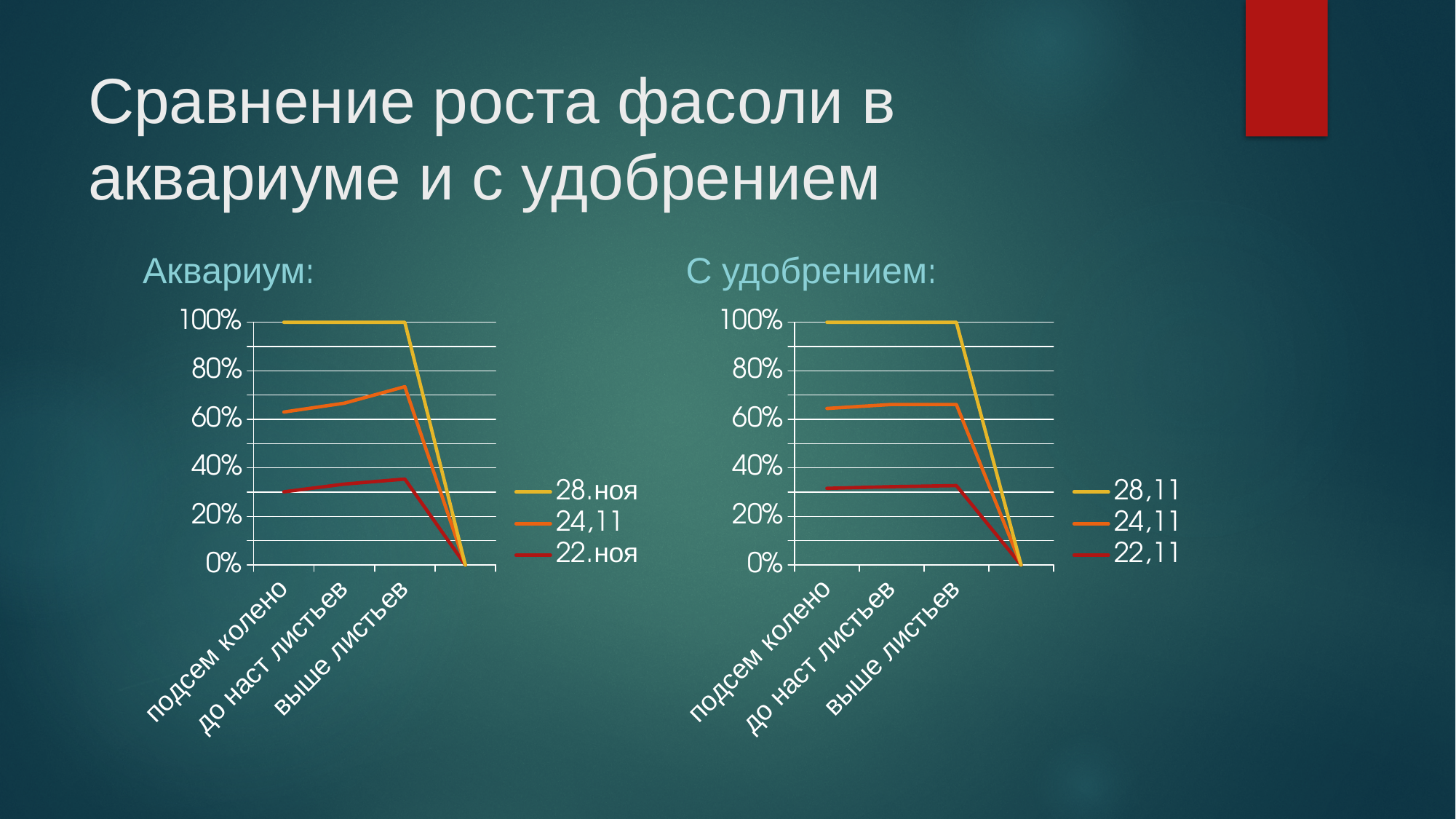

# Сравнение роста фасоли в аквариуме и с удобрением
Аквариум:
С удобрением:

### Chart

| Category | 22.ноя | 24,11 | 28.ноя |
|---|---|---|---|
| подсем колено | 11.0 | 12.0 | 13.5 |
| до наст листьев | 9.0 | 9.0 | 9.0 |
| выше листьев | 4.0 | 4.3 | 3.0 |

### Chart

| Category | 22,11 | 24,11 | 28,11 |
|---|---|---|---|
| подсем колено | 12.0 | 12.5 | 13.5 |
| до наст листьев | 10.0 | 10.5 | 10.5 |
| выше листьев | 14.0 | 14.3 | 14.5 |